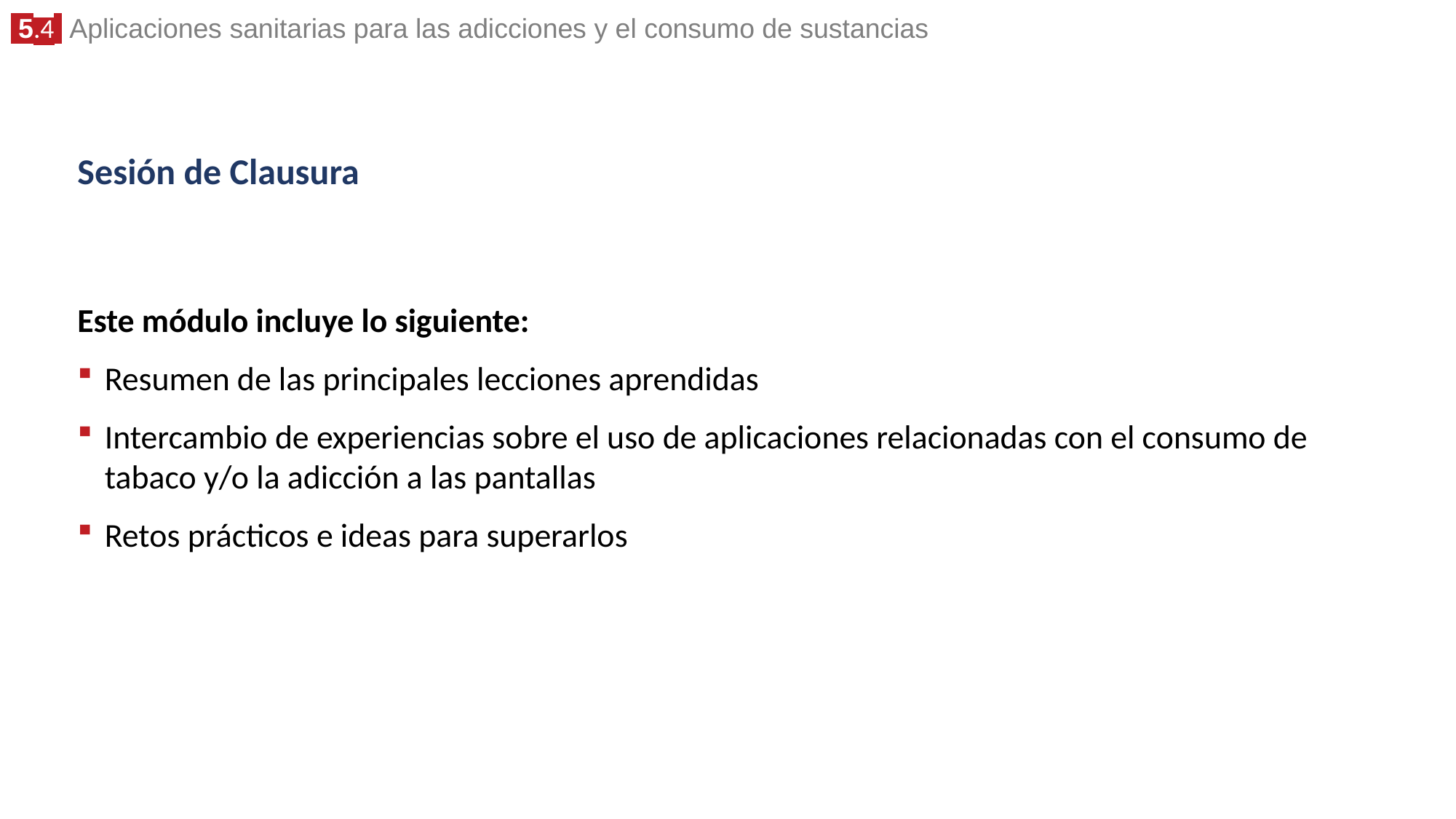

# Sesión de Clausura
Este módulo incluye lo siguiente:
Resumen de las principales lecciones aprendidas
Intercambio de experiencias sobre el uso de aplicaciones relacionadas con el consumo de tabaco y/o la adicción a las pantallas
Retos prácticos e ideas para superarlos